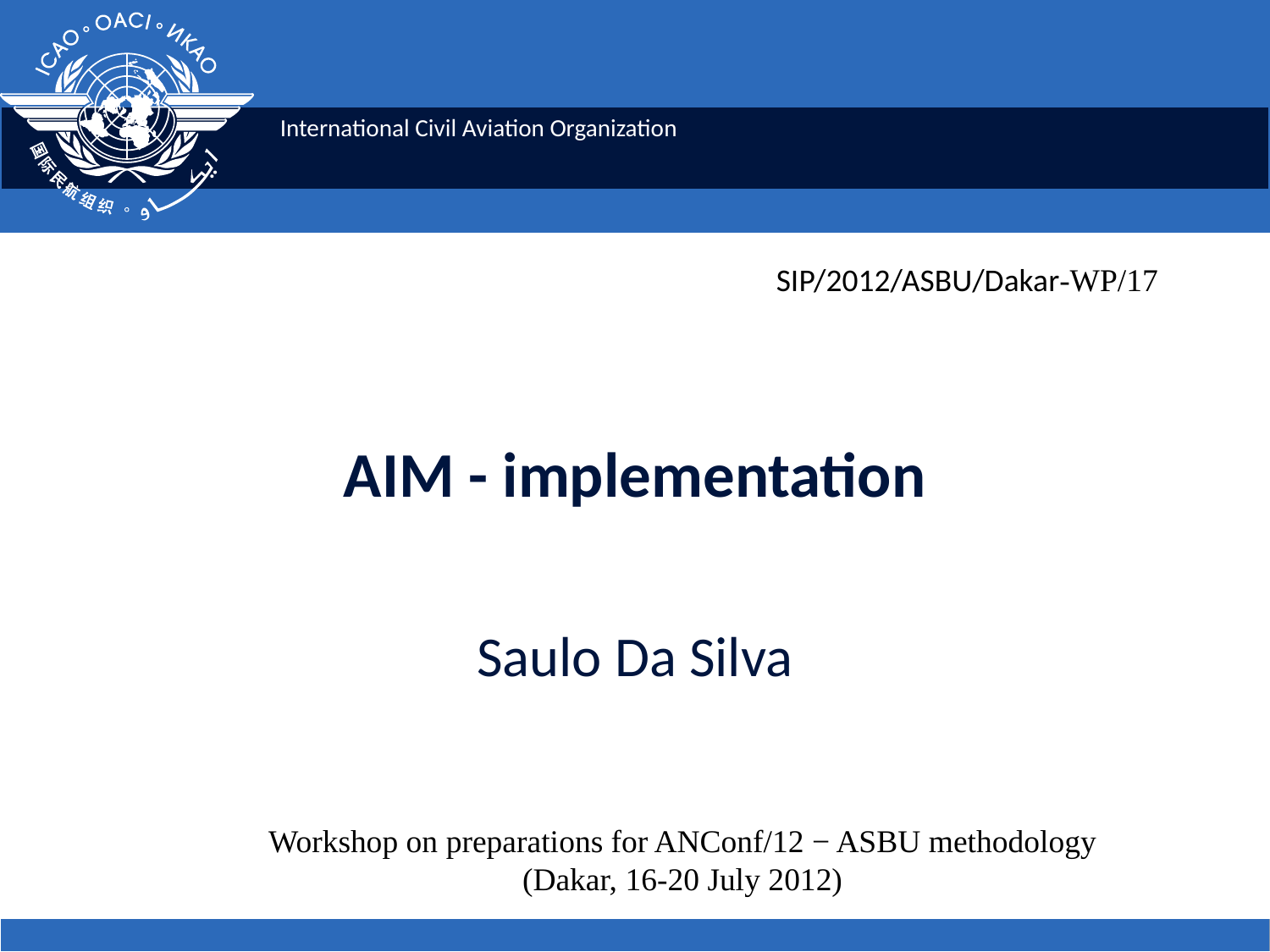

SIP/2012/ASBU/Dakar-WP/17
# AIM - implementation
Saulo Da Silva

Workshop on preparations for ANConf/12 − ASBU methodology
(Dakar, 16-20 July 2012)